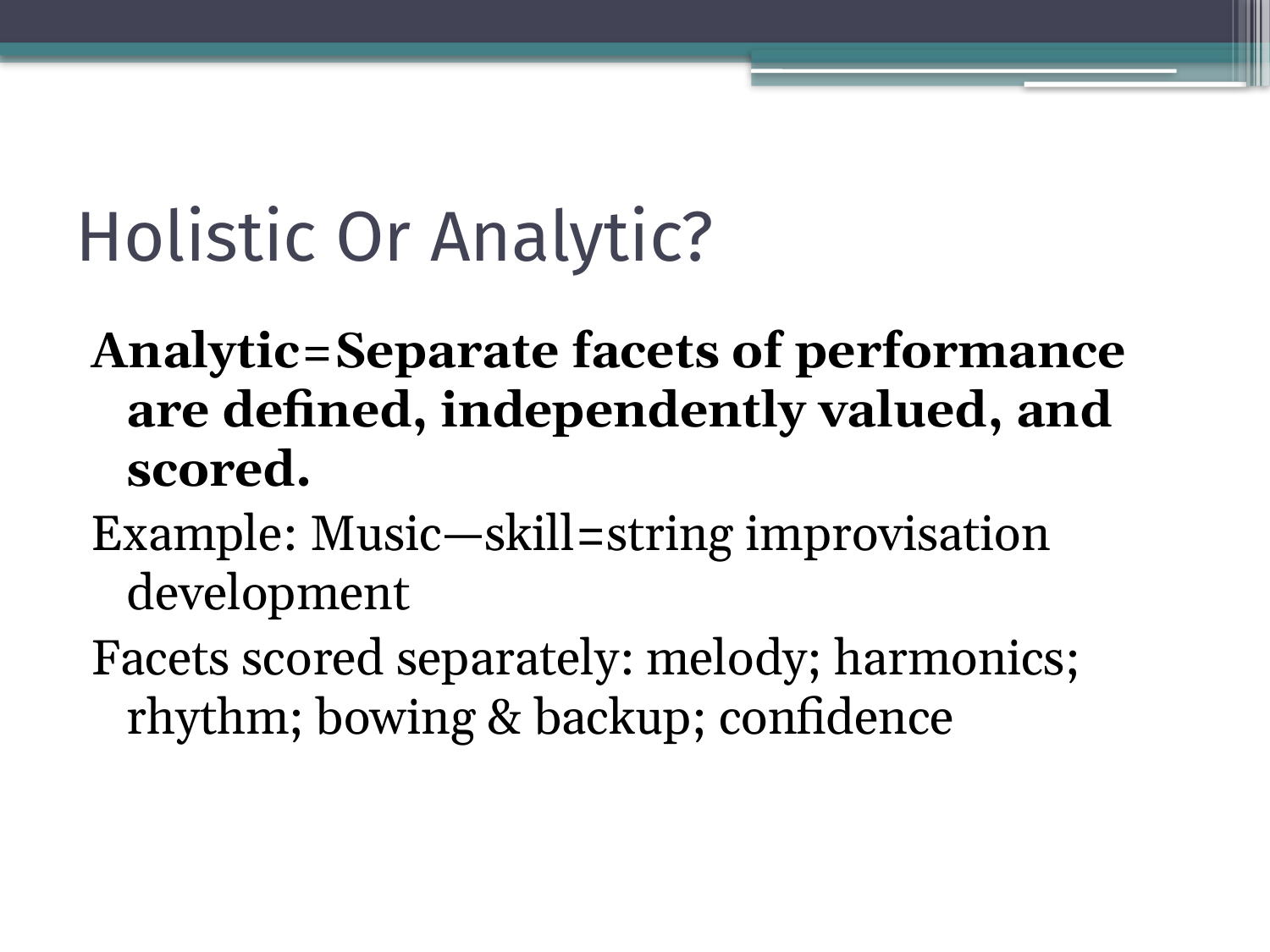

# Holistic Or Analytic?
Analytic=Separate facets of performance are defined, independently valued, and scored.
Example: Music—skill=string improvisation development
Facets scored separately: melody; harmonics; rhythm; bowing & backup; confidence